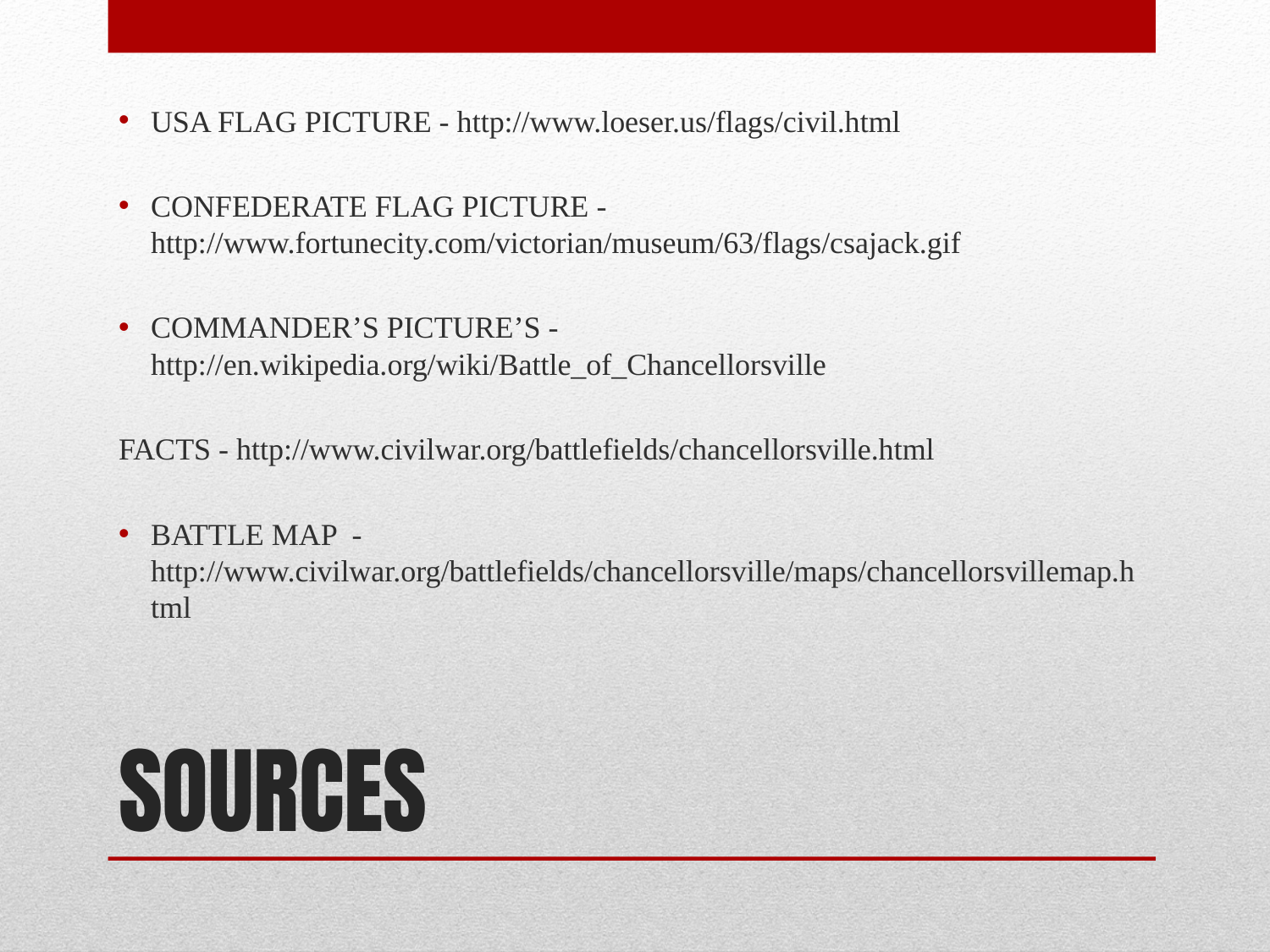

USA FLAG PICTURE - http://www.loeser.us/flags/civil.html

CONFEDERATE FLAG PICTURE - http://www.fortunecity.com/victorian/museum/63/flags/csajack.gif

COMMANDER’S PICTURE’S - http://en.wikipedia.org/wiki/Battle_of_Chancellorsville

FACTS - http://www.civilwar.org/battlefields/chancellorsville.html

BATTLE MAP  - http://www.civilwar.org/battlefields/chancellorsville/maps/chancellorsvillemap.html

# SOURCES